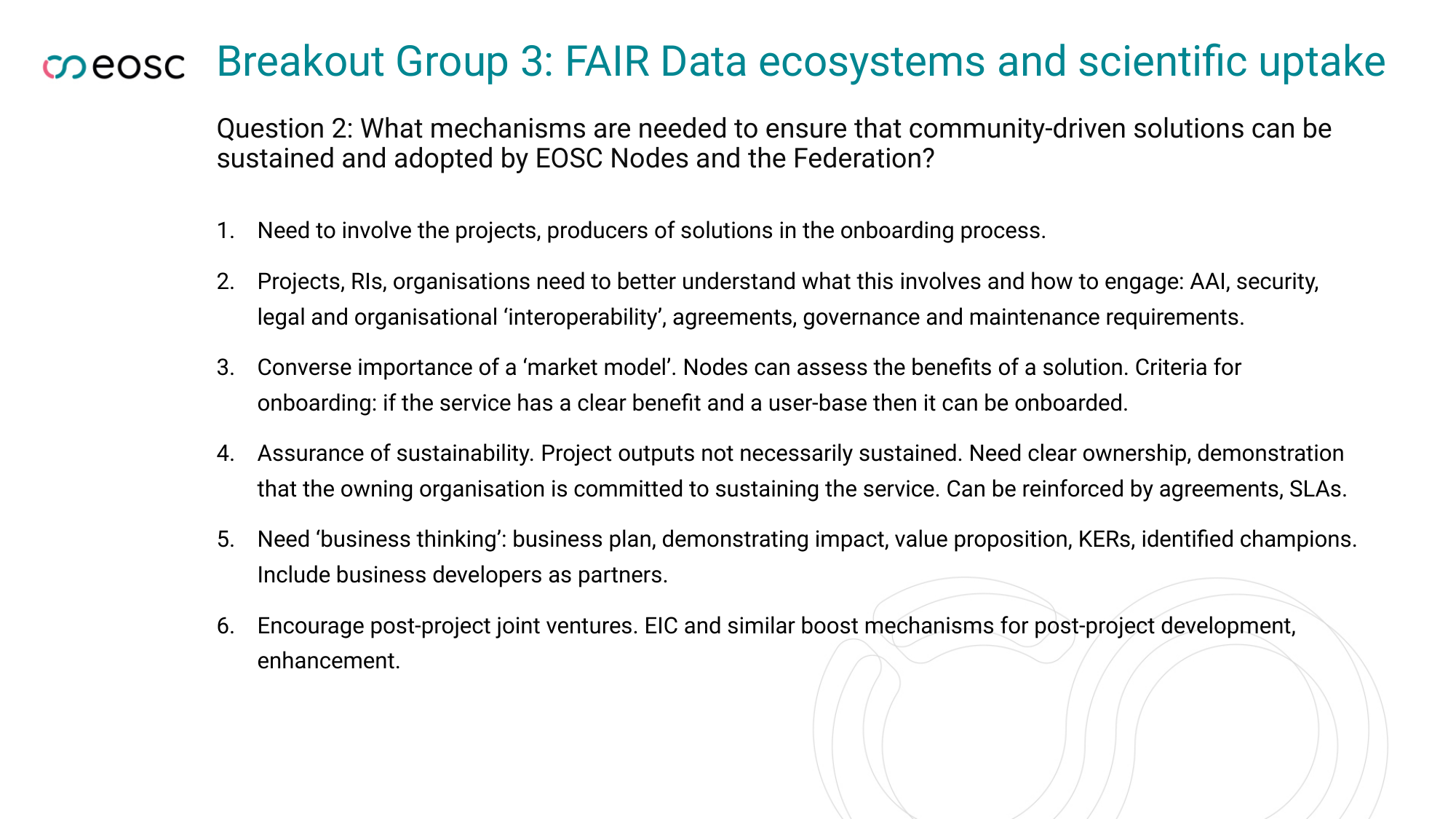

# Breakout Group 3: FAIR Data ecosystems and scientific uptake
Question 2: What mechanisms are needed to ensure that community-driven solutions can be sustained and adopted by EOSC Nodes and the Federation?
Need to involve the projects, producers of solutions in the onboarding process.
Projects, RIs, organisations need to better understand what this involves and how to engage: AAI, security, legal and organisational ‘interoperability’, agreements, governance and maintenance requirements.
Converse importance of a ‘market model’. Nodes can assess the benefits of a solution. Criteria for onboarding: if the service has a clear benefit and a user-base then it can be onboarded.
Assurance of sustainability. Project outputs not necessarily sustained. Need clear ownership, demonstration that the owning organisation is committed to sustaining the service. Can be reinforced by agreements, SLAs.
Need ‘business thinking’: business plan, demonstrating impact, value proposition, KERs, identified champions. Include business developers as partners.
Encourage post-project joint ventures. EIC and similar boost mechanisms for post-project development, enhancement.